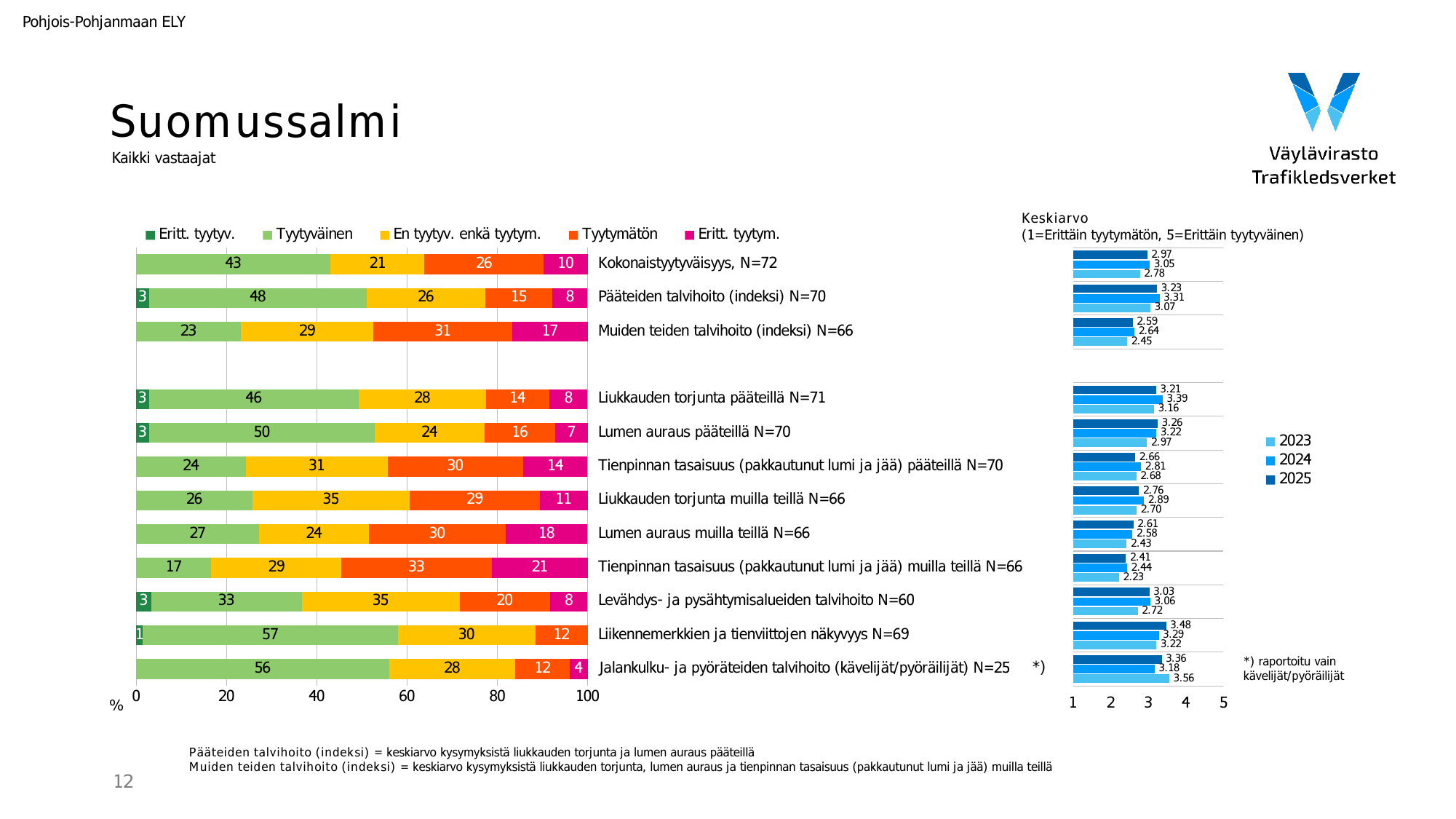

Pohjois-Pohjanmaan ELY
# Suomussalmi
Kaikki vastaajat
Keskiarvo
(1=Erittäin tyytymätön, 5=Erittäin tyytyväinen)

### Chart

| Category | Eritt. tyytyv. | Tyytyväinen | En tyytyv. enkä tyytym. | Tyytymätön | Eritt. tyytym. |
|---|---|---|---|---|---|
| Kokonaistyytyväisyys, N=72 | None | 43.055556 | 20.833333 | 26.388889 | 9.722222 |
| Pääteiden talvihoito (indeksi) N=70 | 2.837022 | 48.2394365 | 26.227364 | 14.8993965 | 7.796780500000001 |
| Muiden teiden talvihoito (indeksi) N=66 | None | 23.232323333333337 | 29.292929333333333 | 30.808080666666665 | 16.666666666666668 |
|  | None | None | None | None | None |
| Liukkauden torjunta pääteillä N=71 | 2.816901 | 46.478873 | 28.169014 | 14.084507 | 8.450704 |
| Lumen auraus pääteillä N=70 | 2.857143 | 50.0 | 24.285714 | 15.714286 | 7.142857 |
| Tienpinnan tasaisuus (pakkautunut lumi ja jää) pääteillä N=70 | None | 24.285714 | 31.428571 | 30.0 | 14.285714 |
| Liukkauden torjunta muilla teillä N=66 | None | 25.757576 | 34.848485 | 28.787879 | 10.606061 |
| Lumen auraus muilla teillä N=66 | None | 27.272727 | 24.242424 | 30.30303 | 18.181818 |
| Tienpinnan tasaisuus (pakkautunut lumi ja jää) muilla teillä N=66 | None | 16.666667 | 28.787879 | 33.333333 | 21.212121 |
| Levähdys- ja pysähtymisalueiden talvihoito N=60 | 3.333333 | 33.333333 | 35.0 | 20.0 | 8.333333 |
| Liikennemerkkien ja tienviittojen näkyvyys N=69 | 1.449275 | 56.521739 | 30.434783 | 11.594203 | None |
| Jalankulku- ja pyöräteiden talvihoito (kävelijät/pyöräilijät) N=25 | None | 56.0 | 28.0 | 12.0 | 4.0 |

### Chart

| Category | 2025 | 2024 | 2023 |
|---|---|---|---|
*) raportoitu vain
kävelijät/pyöräilijät
*)
%
Pääteiden talvihoito (indeksi) = keskiarvo kysymyksistä liukkauden torjunta ja lumen auraus pääteillä
Muiden teiden talvihoito (indeksi) = keskiarvo kysymyksistä liukkauden torjunta, lumen auraus ja tienpinnan tasaisuus (pakkautunut lumi ja jää) muilla teillä

12